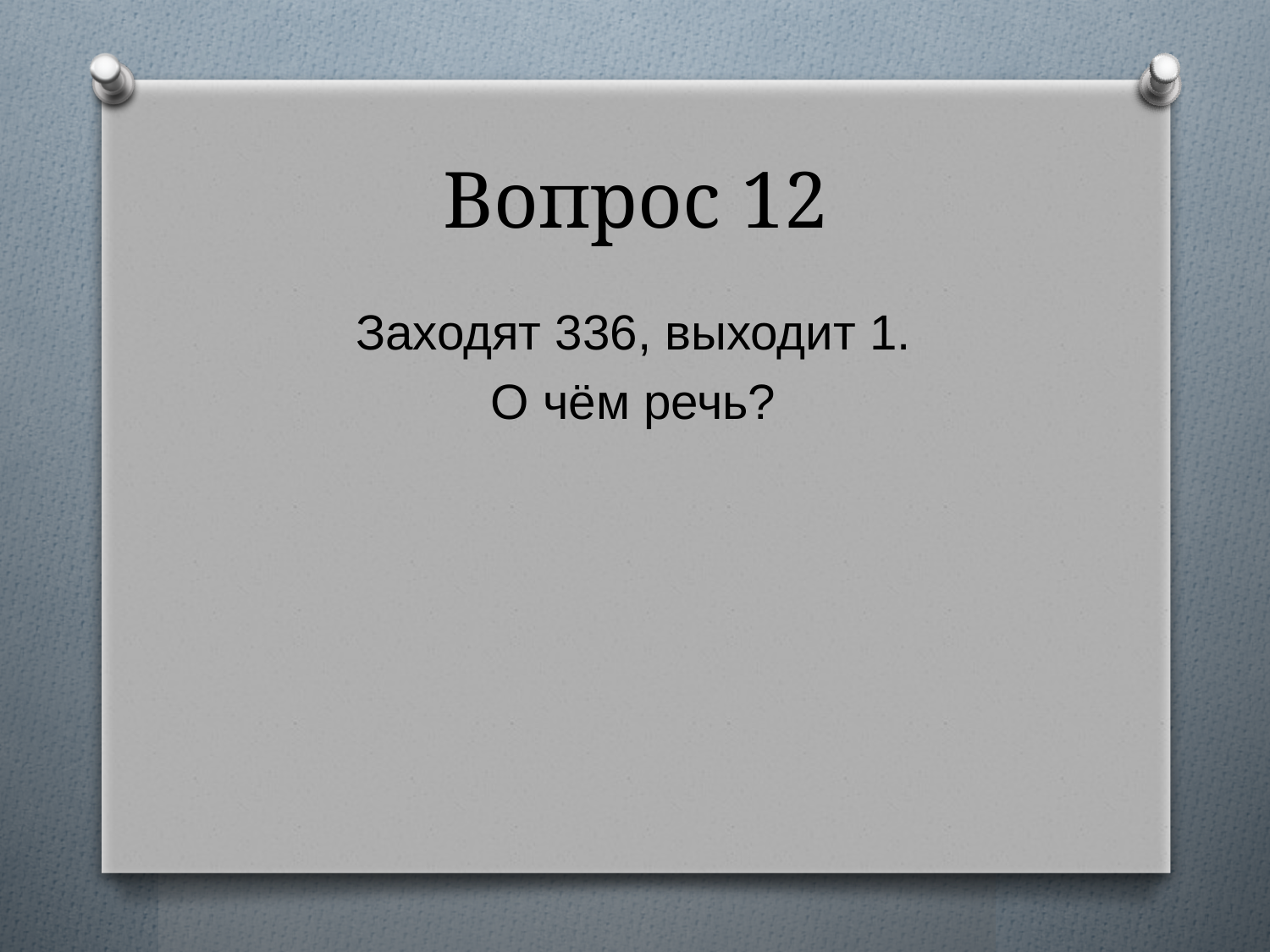

# Вопрос 12
Заходят 336, выходит 1.
О чём речь?